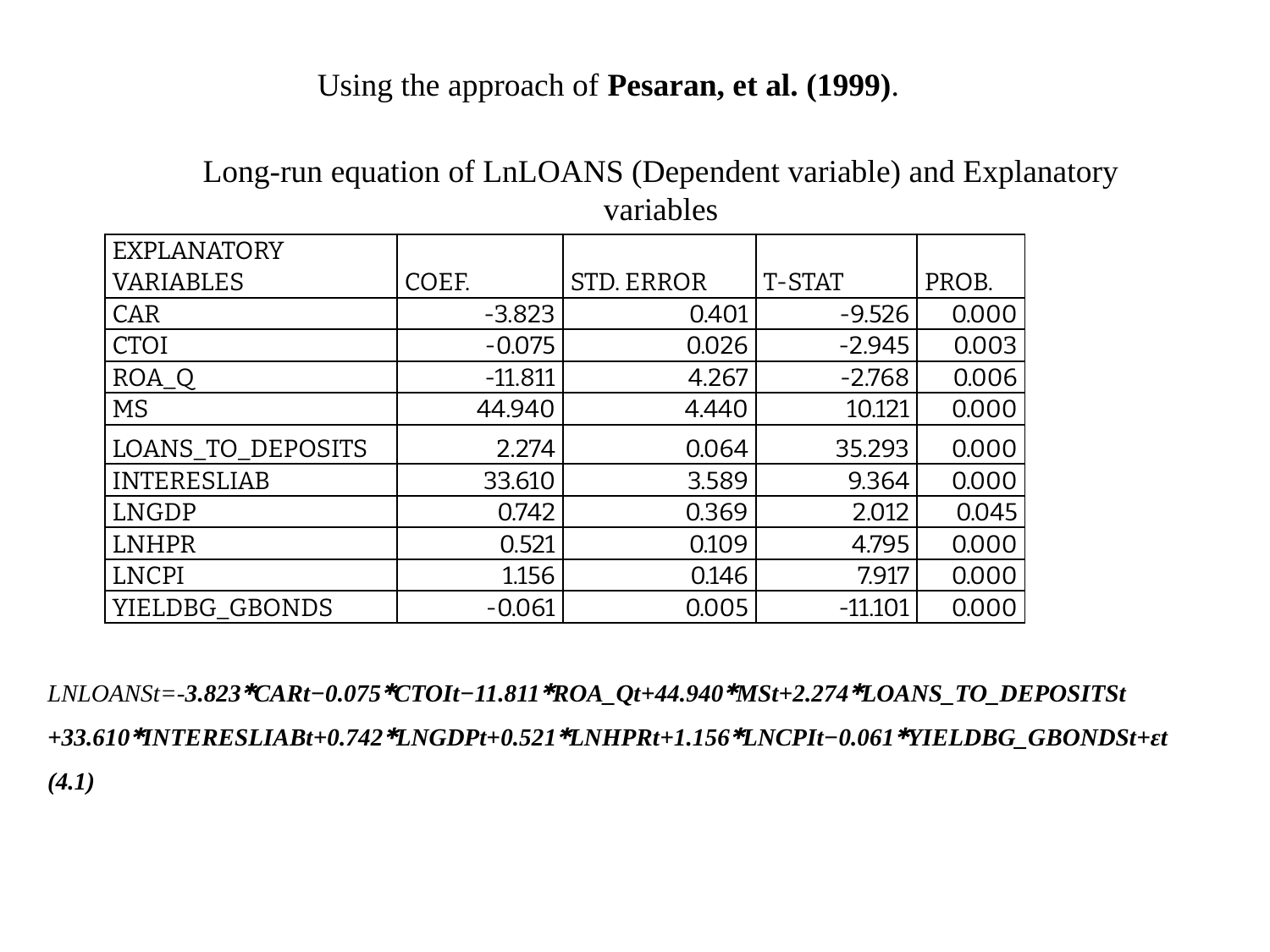

Using the approach of Pesaran, et al. (1999).
Long-run equation of LnLOANS (Dependent variable) and Explanatory variables
| EXPLANATORY VARIABLES | COEF. | STD. ERROR | T-STAT | PROB. |
| --- | --- | --- | --- | --- |
| CAR | -3.823 | 0.401 | -9.526 | 0.000 |
| CTOI | -0.075 | 0.026 | -2.945 | 0.003 |
| ROA\_Q | -11.811 | 4.267 | -2.768 | 0.006 |
| MS | 44.940 | 4.440 | 10.121 | 0.000 |
| LOANS\_TO\_DEPOSITS | 2.274 | 0.064 | 35.293 | 0.000 |
| INTERESLIAB | 33.610 | 3.589 | 9.364 | 0.000 |
| LNGDP | 0.742 | 0.369 | 2.012 | 0.045 |
| LNHPR | 0.521 | 0.109 | 4.795 | 0.000 |
| LNCPI | 1.156 | 0.146 | 7.917 | 0.000 |
| YIELDBG\_GBONDS | -0.061 | 0.005 | -11.101 | 0.000 |
LNLOANSt​​=-3.823*CARt​−0.075*CTOIt​−11.811*ROA_Qt​+44.940*MSt+2.274*LOANS_TO_DEPOSITSt​ +33.610*INTERESLIABt​+0.742*LNGDPt​+0.521*LNHPRt​+1.156*LNCPIt​−0.061*YIELDBG_GBONDSt​+εt​​  (4.1)